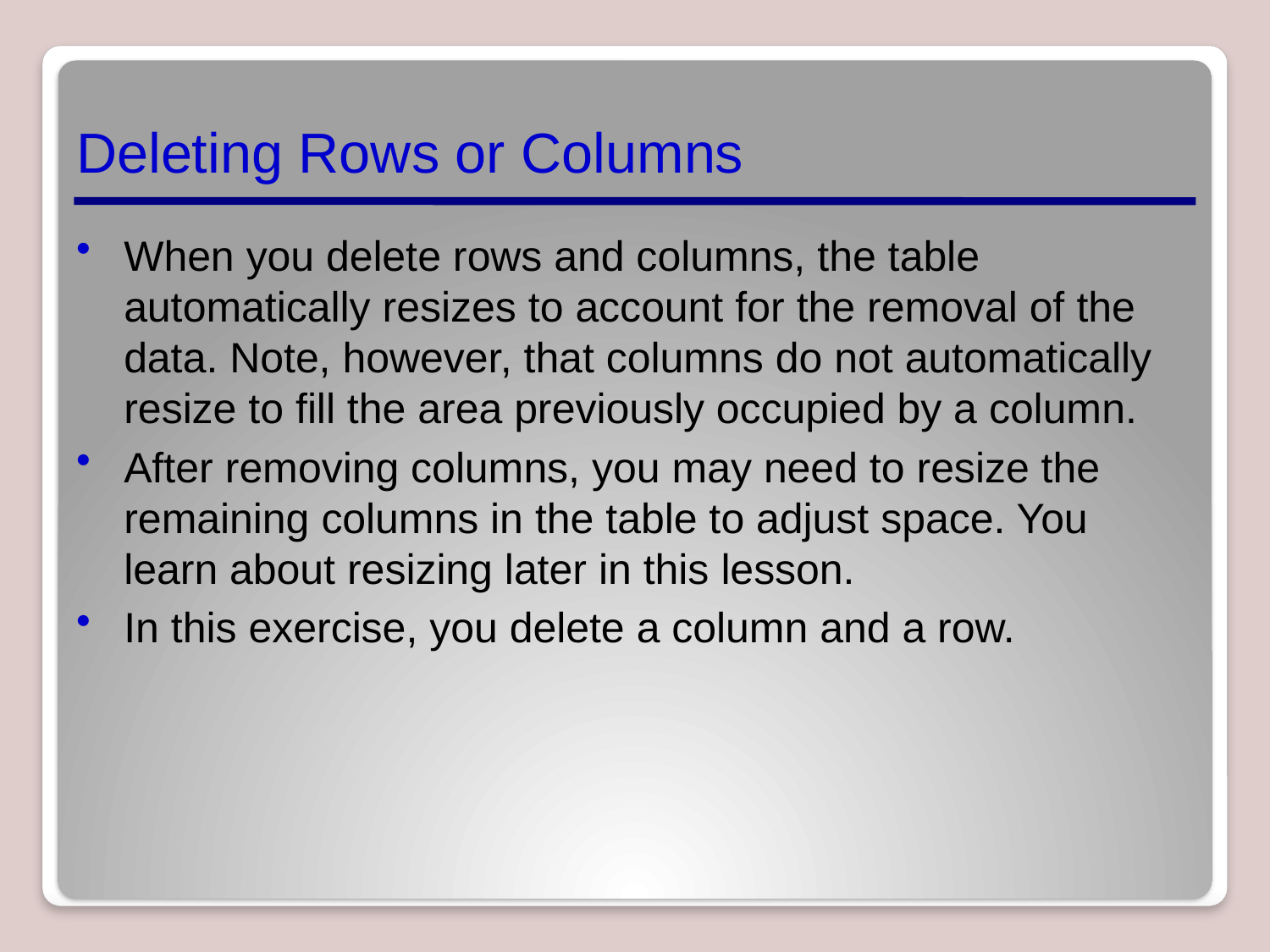

# Deleting Rows or Columns
When you delete rows and columns, the table automatically resizes to account for the removal of the data. Note, however, that columns do not automatically resize to fill the area previously occupied by a column.
After removing columns, you may need to resize the remaining columns in the table to adjust space. You learn about resizing later in this lesson.
In this exercise, you delete a column and a row.